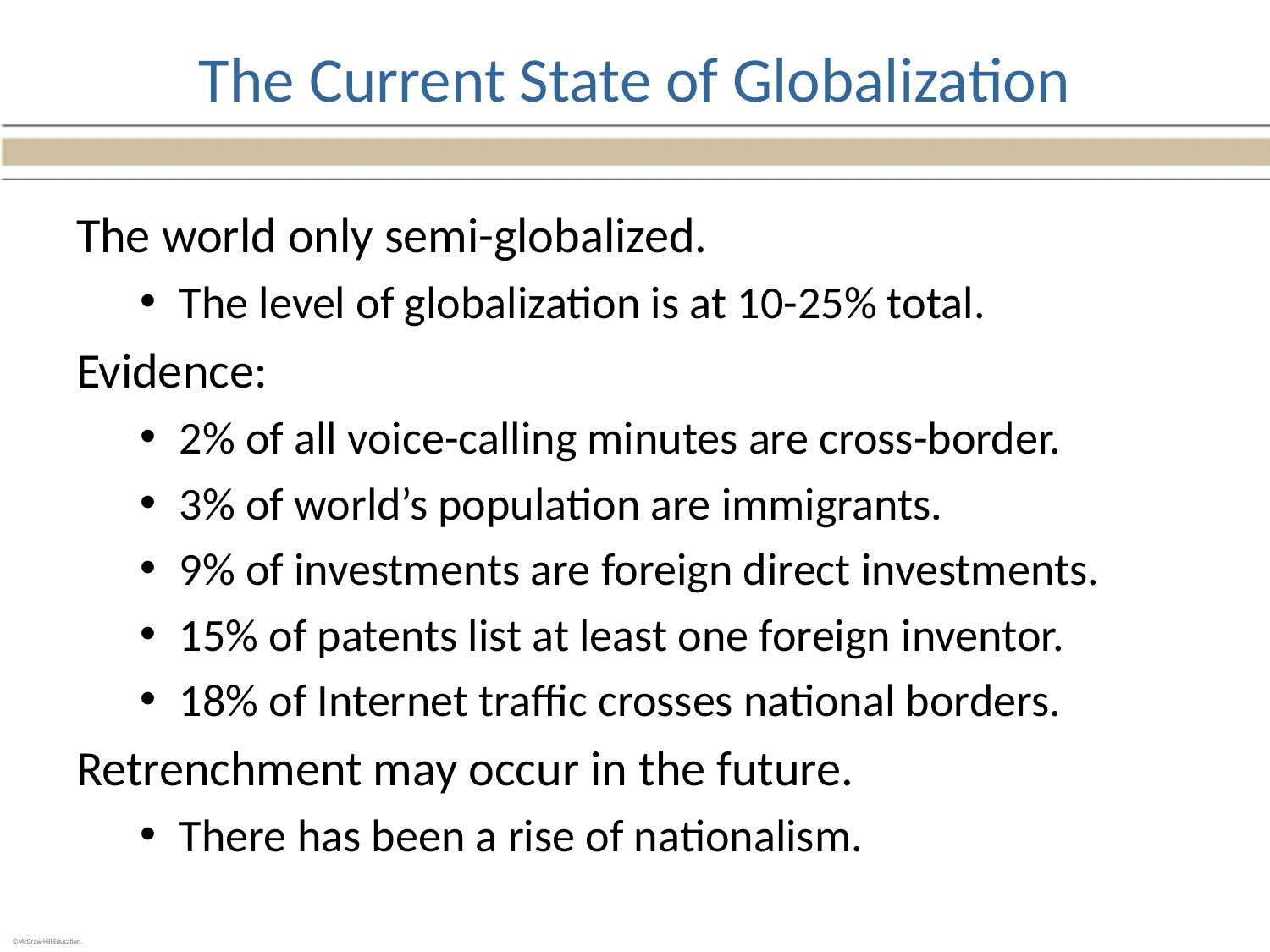

# The Current State of Globalization
The world only semi-globalized.
The level of globalization is at 10-25% total.
Evidence:
2% of all voice-calling minutes are cross-border.
3% of world’s population are immigrants.
9% of investments are foreign direct investments.
15% of patents list at least one foreign inventor.
18% of Internet traffic crosses national borders.
Retrenchment may occur in the future.
There has been a rise of nationalism.